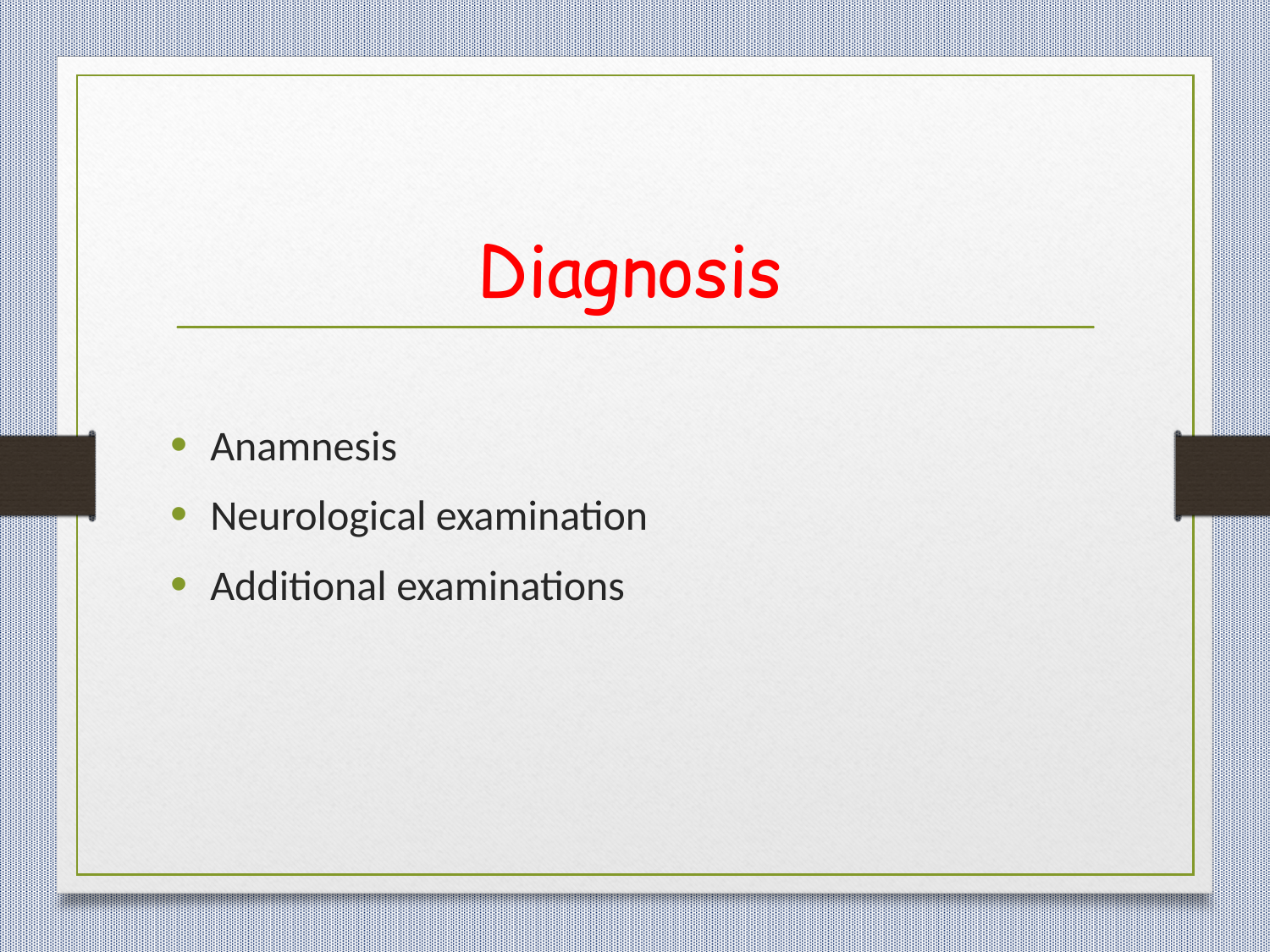

# Diagnosis

Anamnesis
Neurological examination
Additional examinations